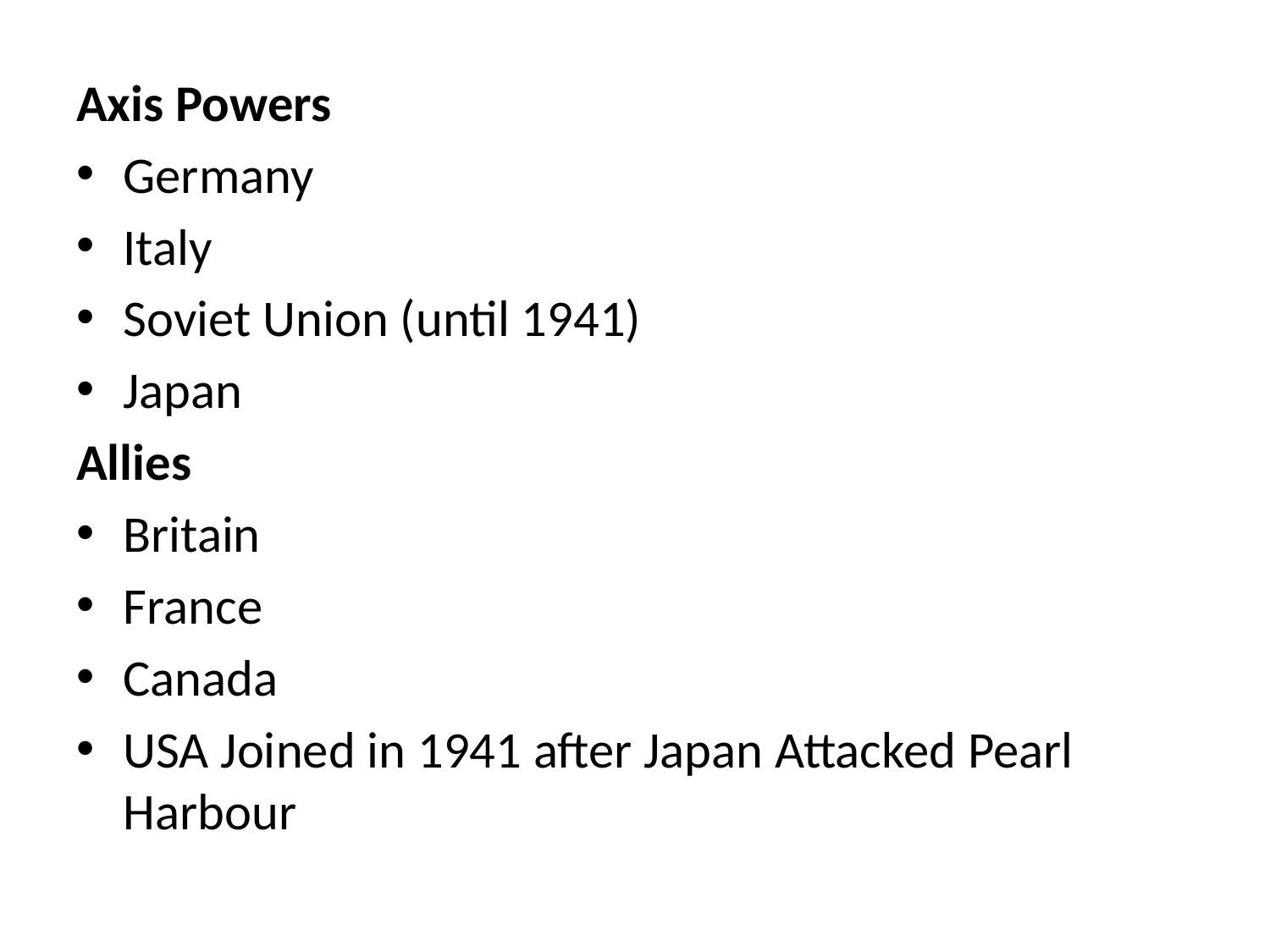

Axis Powers
Germany
Italy
Soviet Union (until 1941)
Japan
Allies
Britain
France
Canada
USA Joined in 1941 after Japan Attacked Pearl Harbour